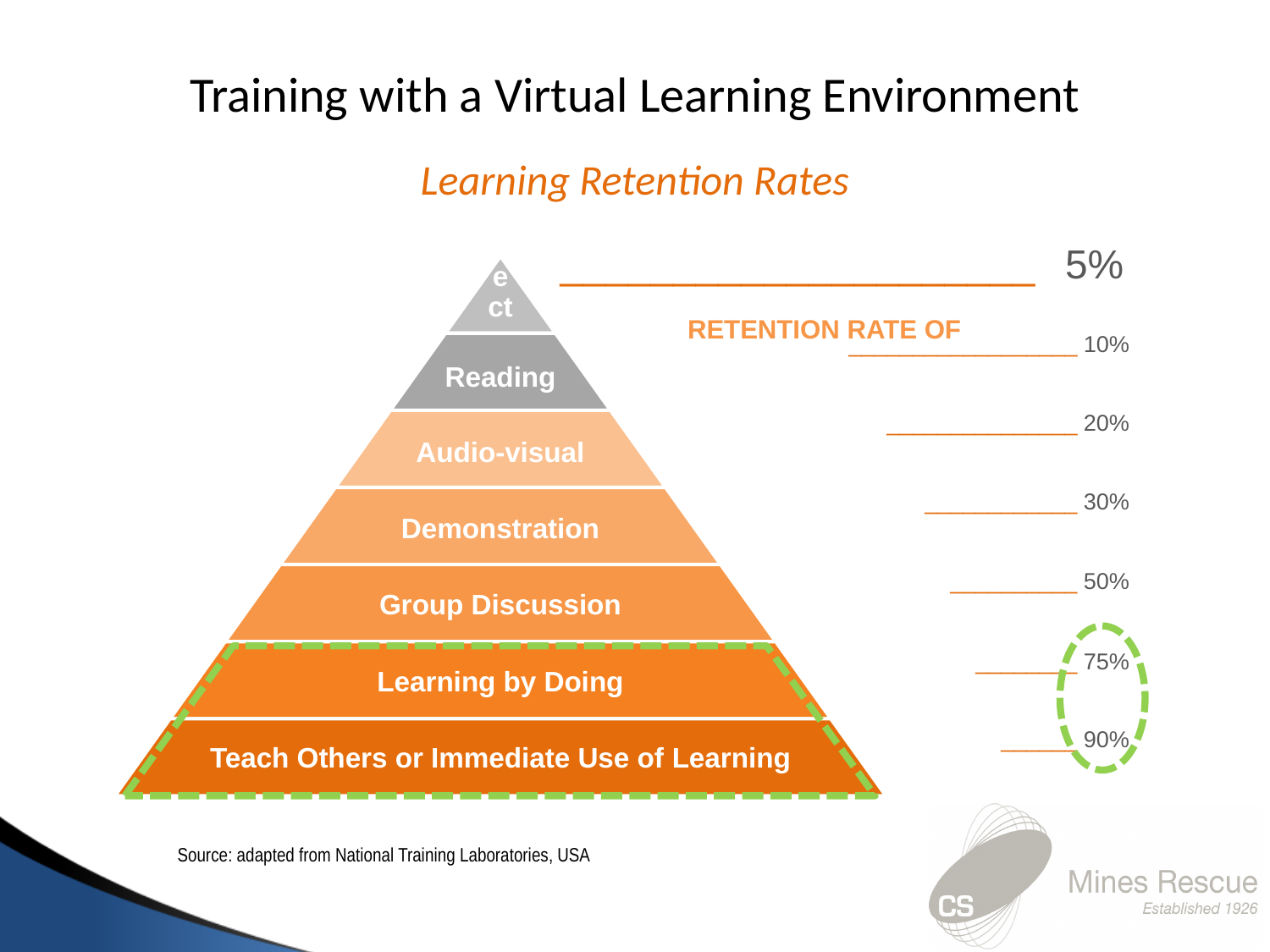

Training with a Virtual Learning Environment

Learning Retention Rates
_____________________   5%
__________________ 10%
_______________ 20%
____________ 30%
__________ 50%
________ 75%
______ 90%
Lecture
Reading
Audio-visual
Demonstration
Group Discussion
Learning by Doing
Teach Others or Immediate Use of Learning
RETENTION RATE OF

Source: adapted from National Training Laboratories, USA